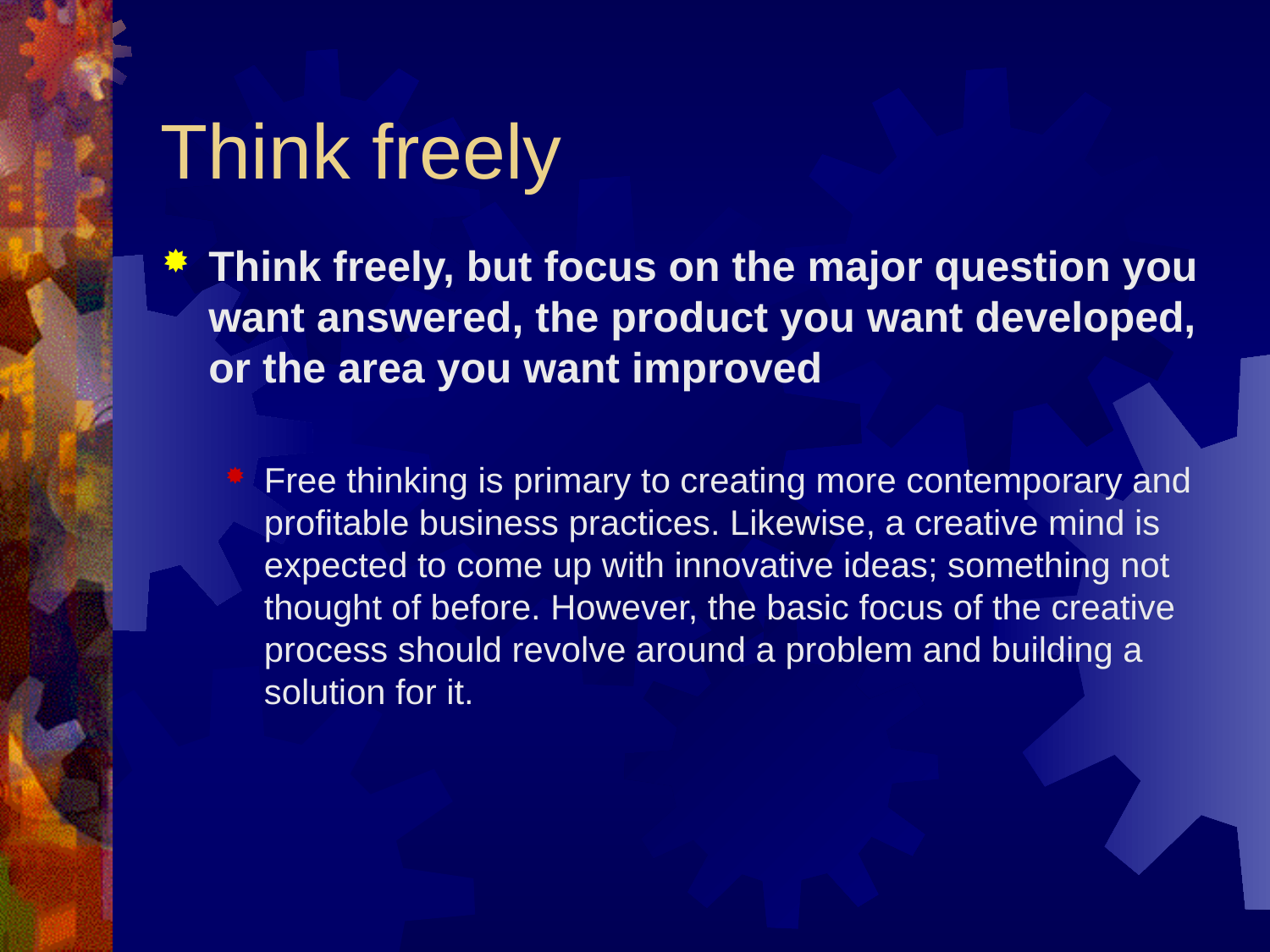

# Think freely
Think freely, but focus on the major question you want answered, the product you want developed, or the area you want improved

Free thinking is primary to creating more contemporary and profitable business practices. Likewise, a creative mind is expected to come up with innovative ideas; something not thought of before. However, the basic focus of the creative process should revolve around a problem and building a solution for it.